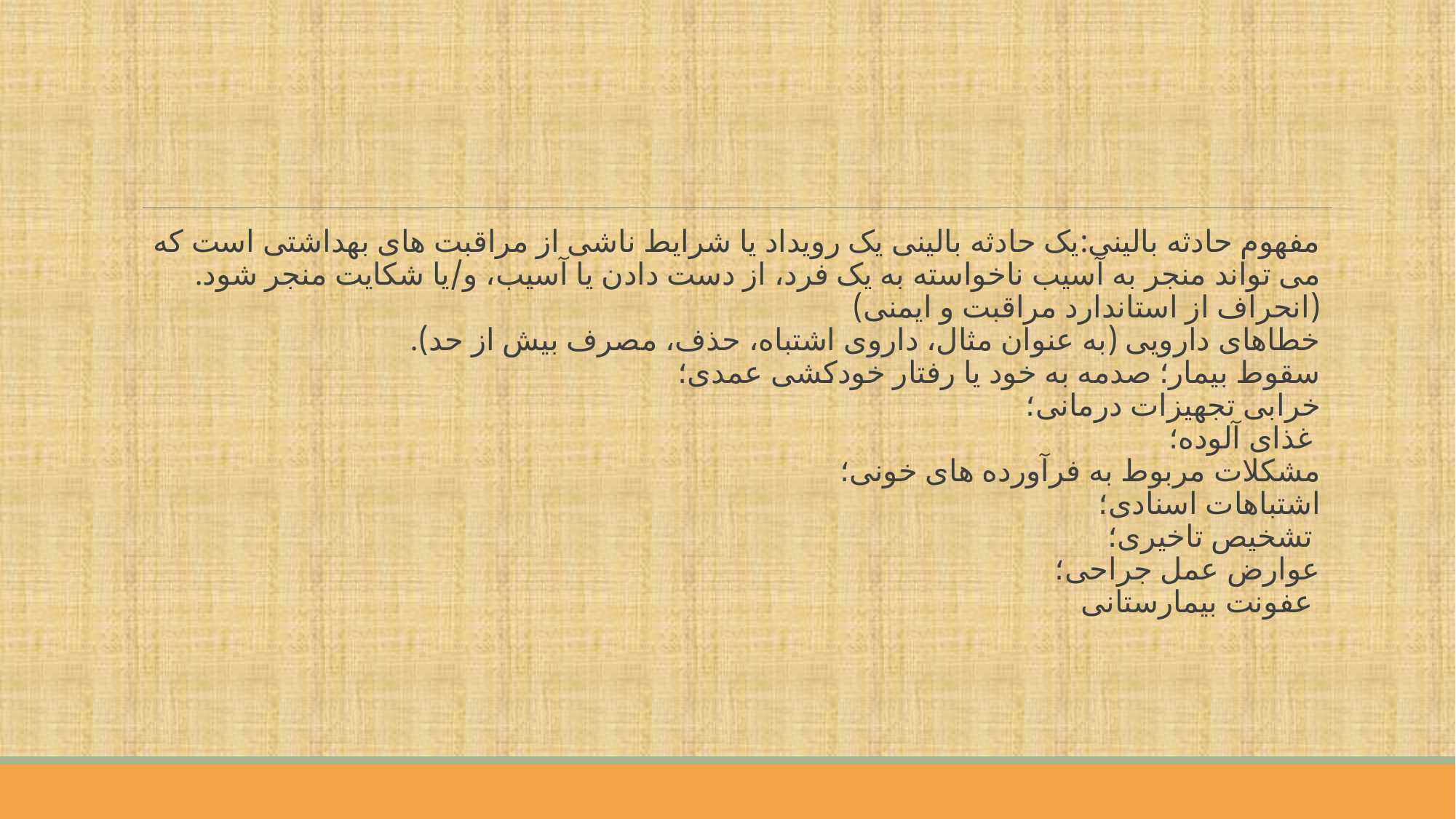

#
مفهوم حادثه بالینی:یک حادثه بالینی یک رویداد یا شرایط ناشی از مراقبت های بهداشتی است که می تواند منجر به آسیب ناخواسته به یک فرد، از دست دادن یا آسیب، و/یا شکایت منجر شود. (انحراف از استاندارد مراقبت و ایمنی)
خطاهای دارویی (به عنوان مثال، داروی اشتباه، حذف، مصرف بیش از حد).
سقوط بیمار؛ صدمه به خود یا رفتار خودکشی عمدی؛
خرابی تجهیزات درمانی؛
 غذای آلوده؛
مشکلات مربوط به فرآورده های خونی؛
اشتباهات اسنادی؛
 تشخیص تاخیری؛
عوارض عمل جراحی؛
 عفونت بیمارستانی